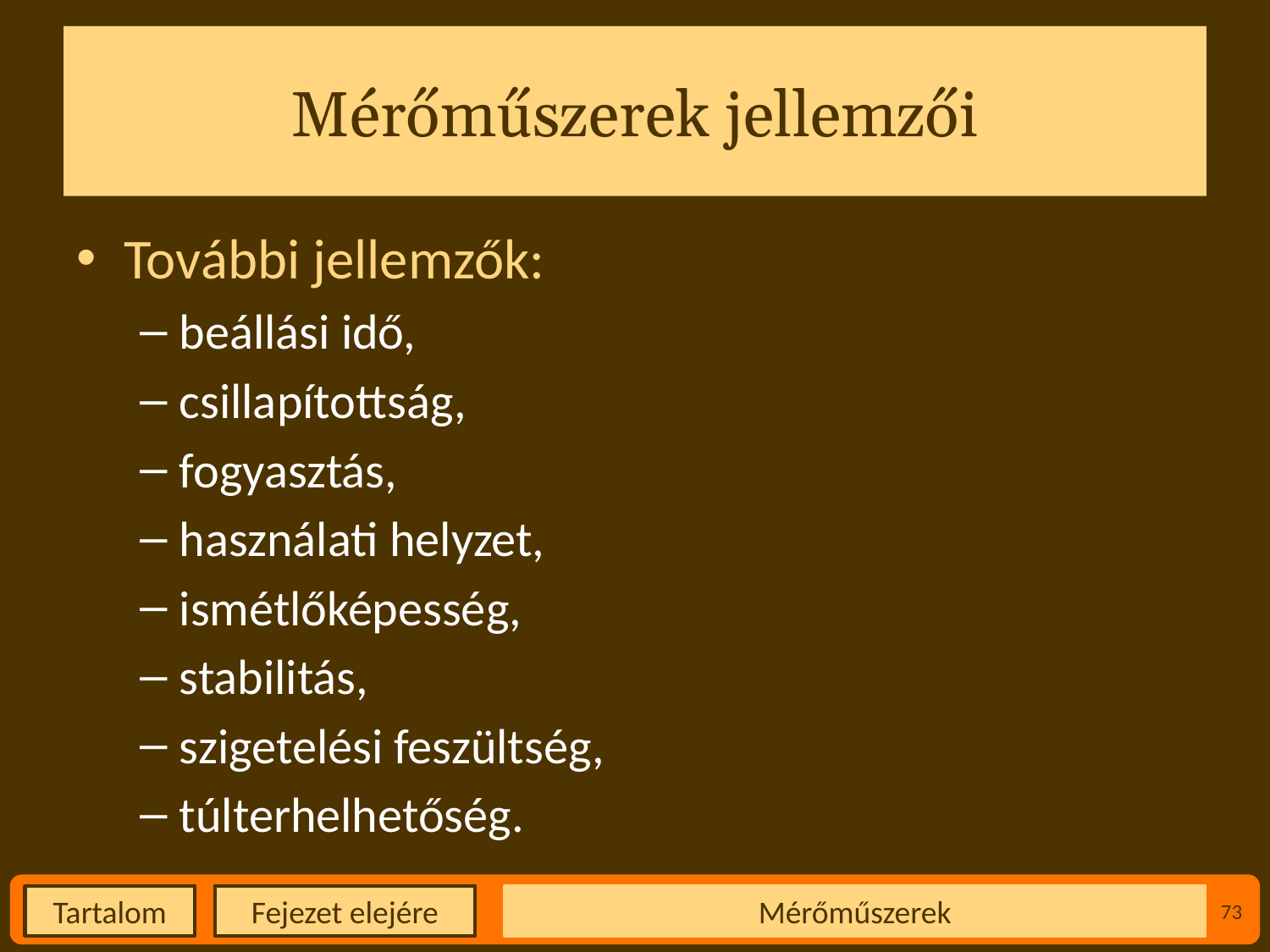

# Mérőműszerek jellemzői
További jellemzők:
beállási idő,
csillapítottság,
fogyasztás,
használati helyzet,
ismétlőképesség,
stabilitás,
szigetelési feszültség,
túlterhelhetőség.

Mérőműszerek
73
Fejezet elejére